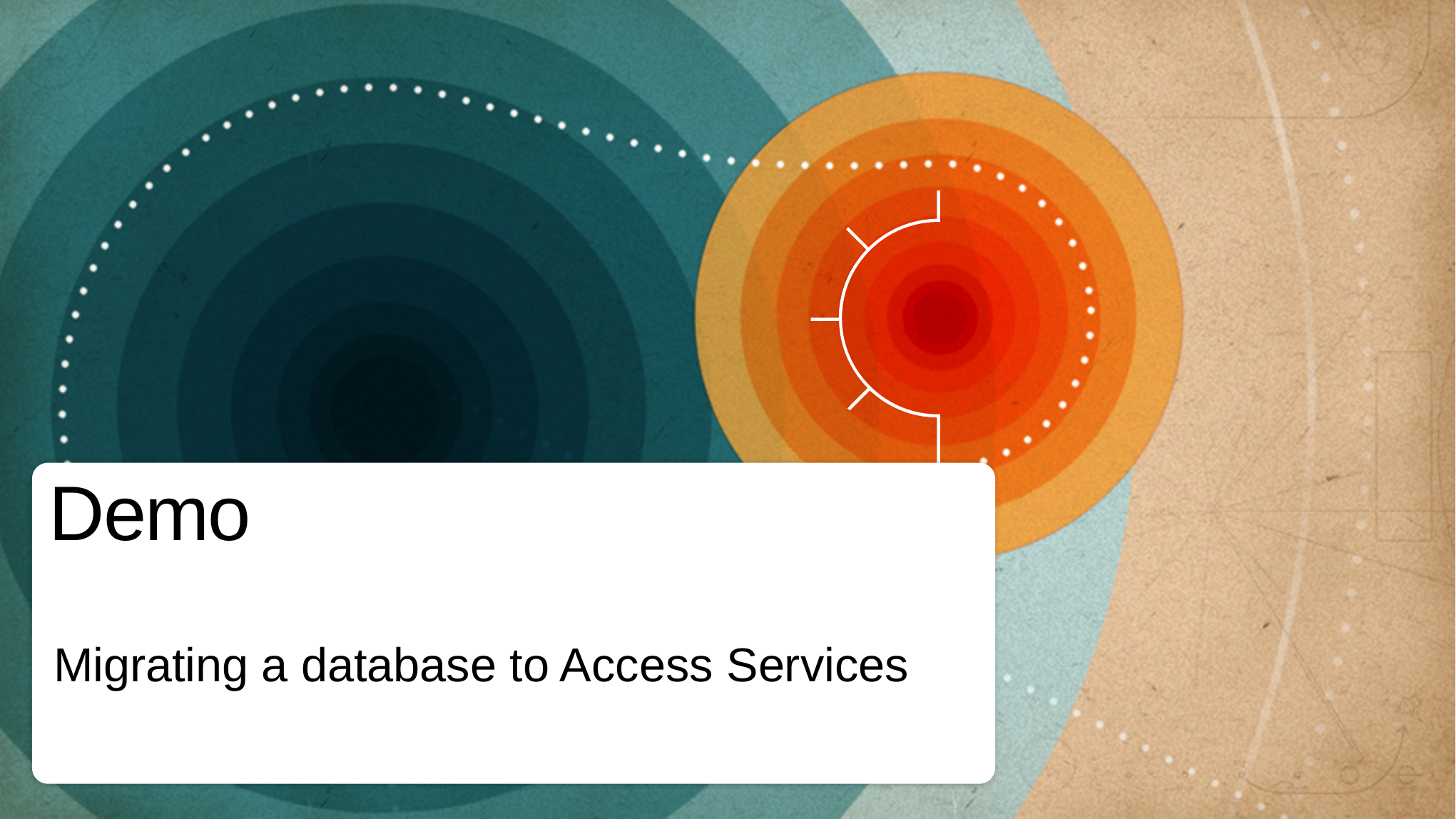

# Demo
Migrating a database to Access Services